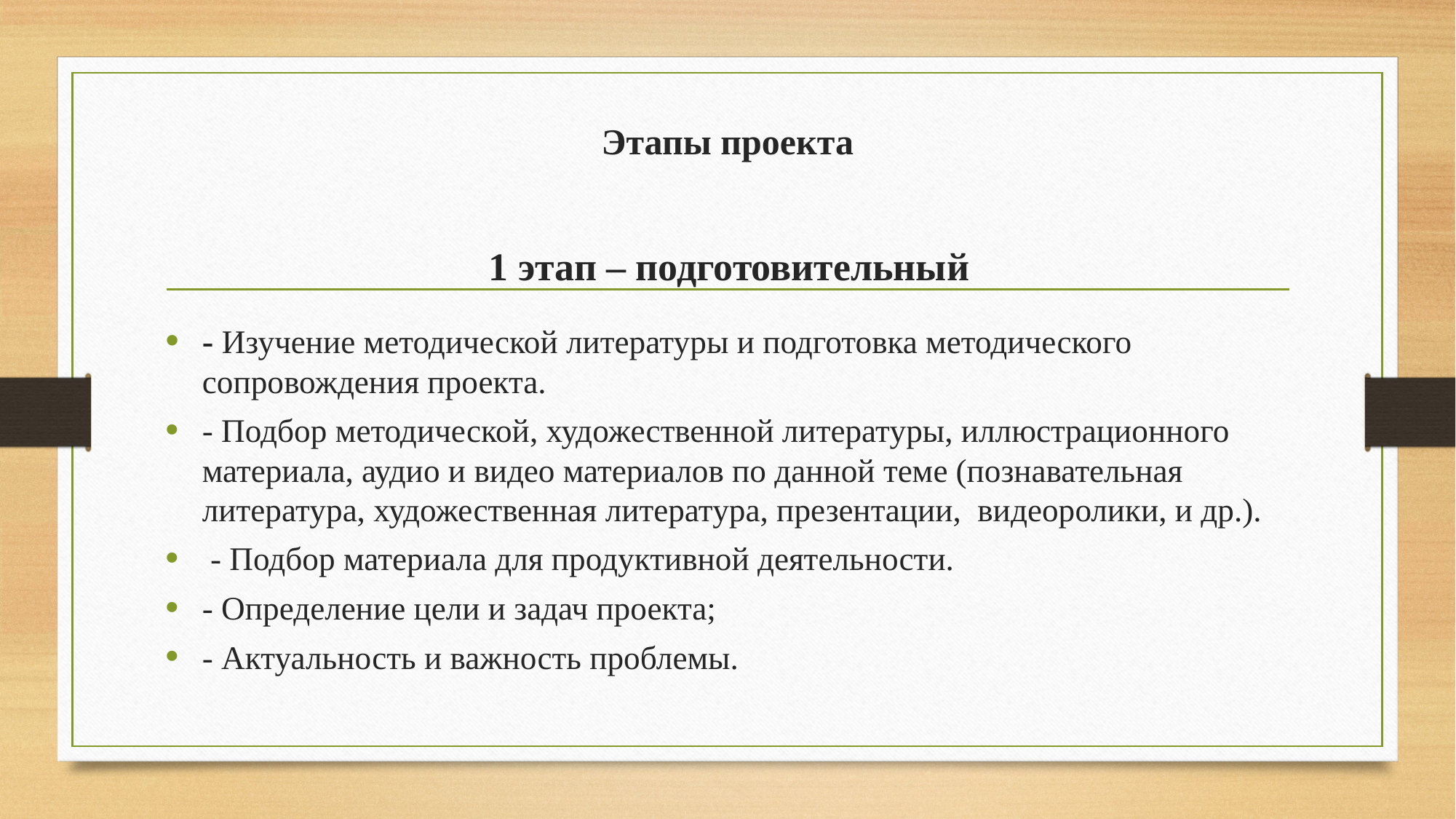

# Этапы проекта
 1 этап – подготовительный

- Изучение методической литературы и подготовка методического сопровождения проекта.
- Подбор методической, художественной литературы, иллюстрационного материала, аудио и видео материалов по данной теме (познавательная литература, художественная литература, презентации,  видеоролики, и др.).
 - Подбор материала для продуктивной деятельности.
- Определение цели и задач проекта;
- Актуальность и важность проблемы.